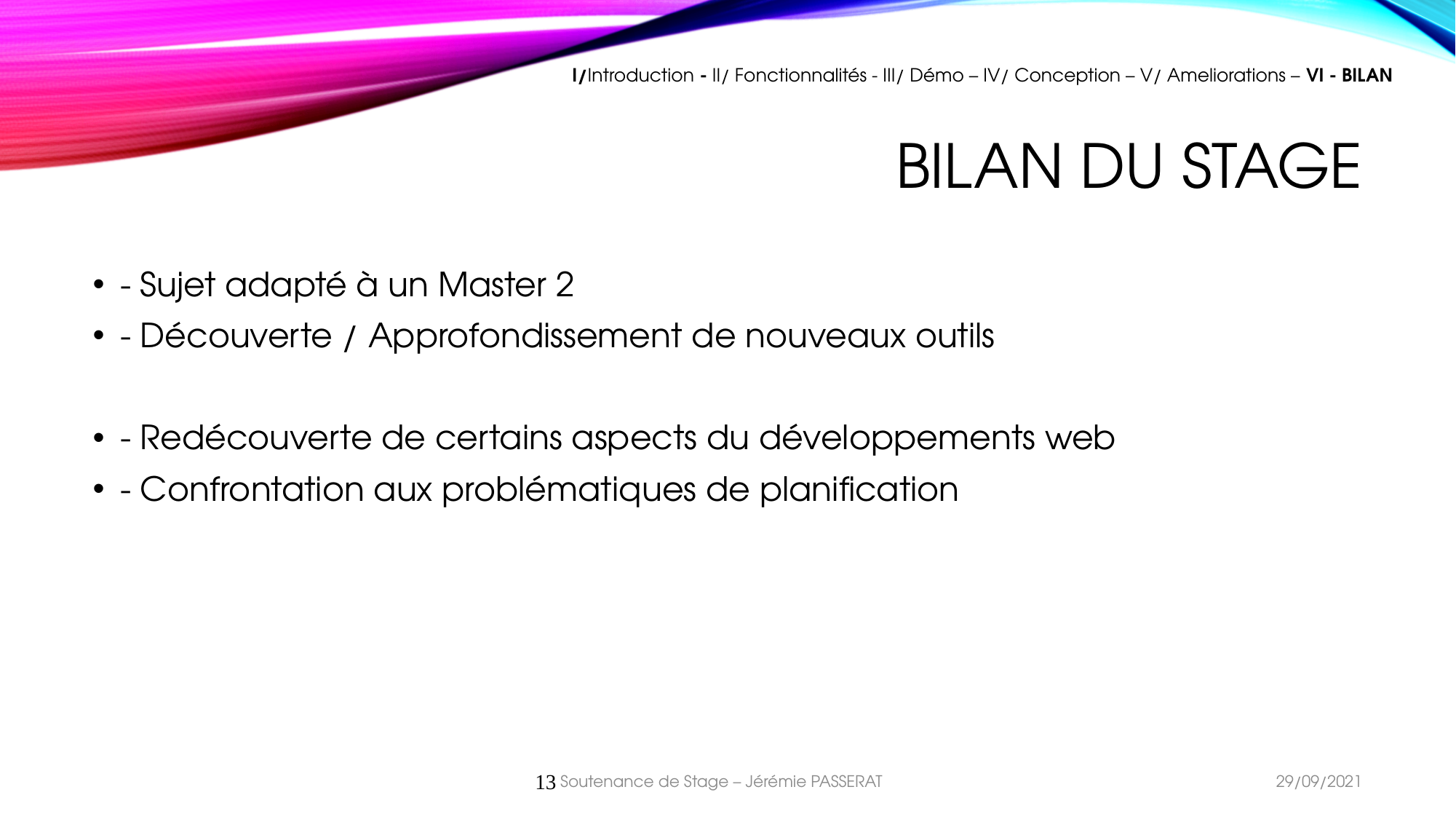

I/Introduction - II/ Fonctionnalités - III/ Démo – IV/ Conception – V/ Ameliorations – VI - BILAN
# BILAN DU STAGE
- Sujet adapté à un Master 2
- Découverte / Approfondissement de nouveaux outils

- Redécouverte de certains aspects du développements web
- Confrontation aux problématiques de planification
13
Soutenance de Stage – Jérémie PASSERAT
29/09/2021